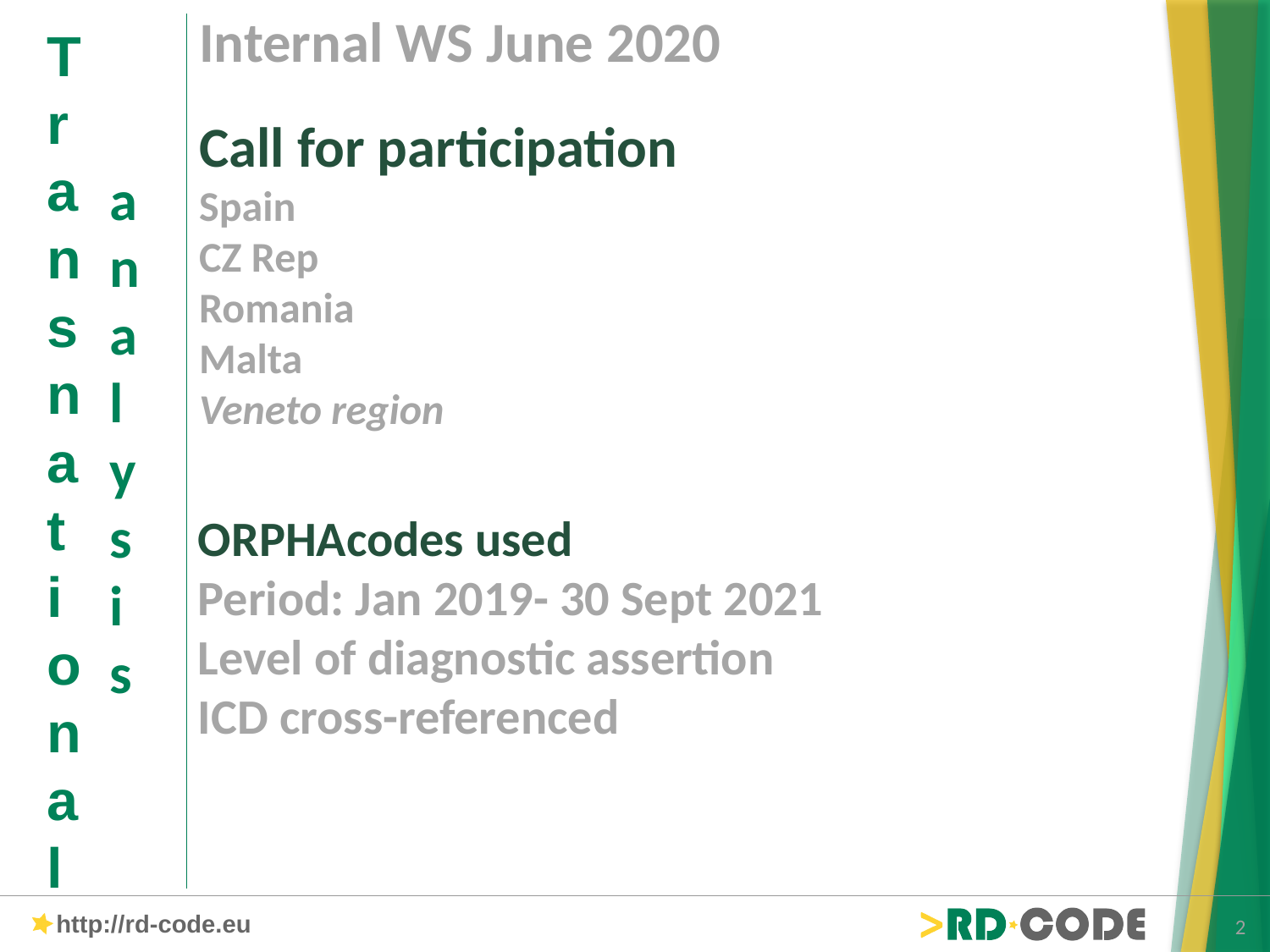

Internal WS June 2020
Transnational
Call for participation
Spain
CZ Rep
Romania
Malta
Veneto region
analysis
ORPHAcodes used
Period: Jan 2019- 30 Sept 2021
Level of diagnostic assertion
ICD cross-referenced

2